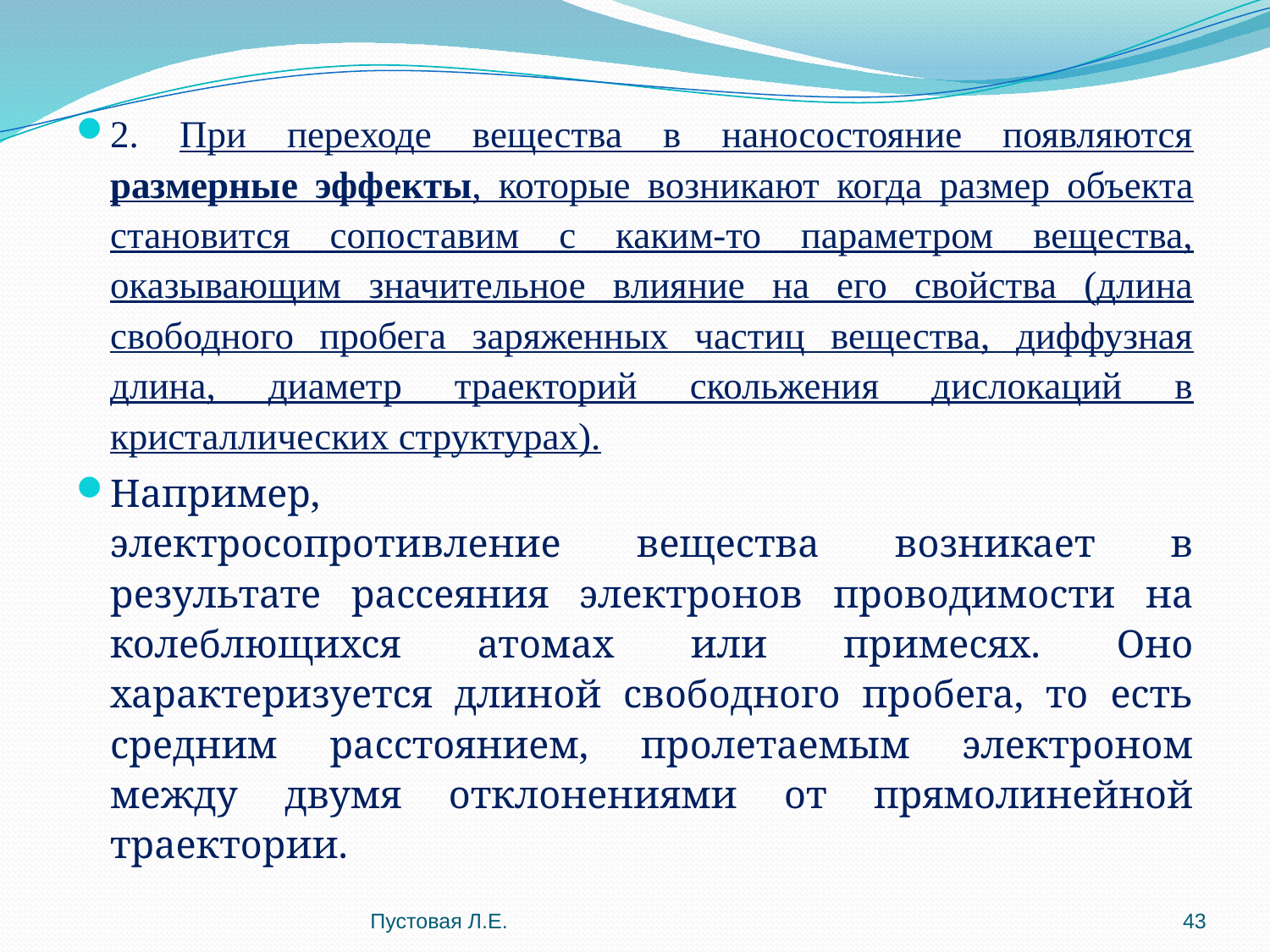

2. При переходе вещества в наносостояние появляются размерные эффекты, которые возникают когда размер объекта становится сопоставим с каким-то параметром вещества, оказывающим значительное влияние на его свойства (длина свободного пробега заряженных частиц вещества, диффузная длина, диаметр траекторий скольжения дислокаций в кристаллических структурах).
Например,
электросопротивление вещества возникает в результате рассеяния электронов проводимости на колеблющихся атомах или примесях. Оно характеризуется длиной свободного пробега, то есть средним расстоянием, пролетаемым электроном между двумя отклонениями от прямолинейной траектории.
Пустовая Л.Е.
43